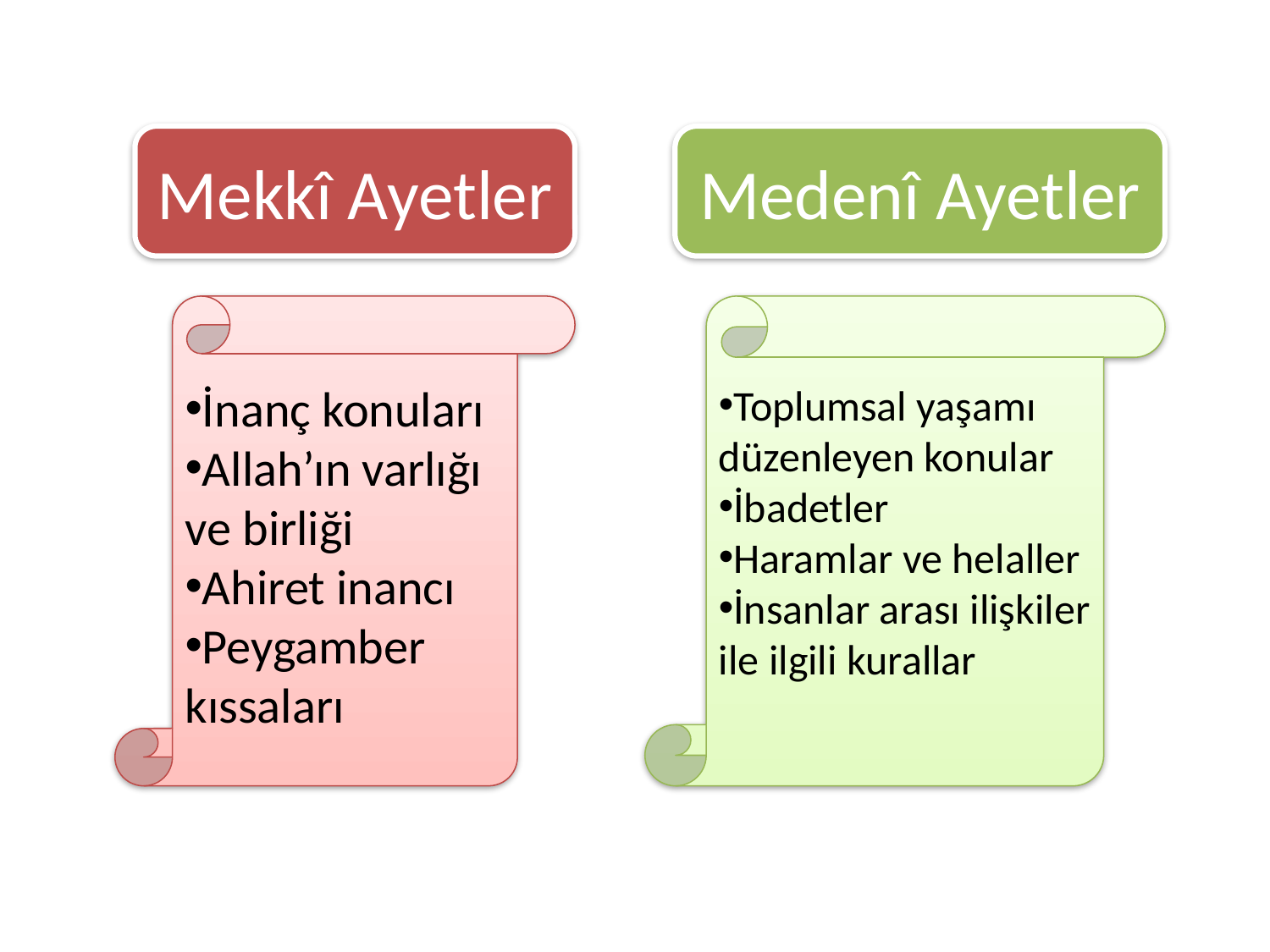

Mekkî Ayetler
Medenî Ayetler
İnanç konuları
Allah’ın varlığı ve birliği
Ahiret inancı
Peygamber kıssaları
Toplumsal yaşamı düzenleyen konular
İbadetler
Haramlar ve helaller
İnsanlar arası ilişkiler ile ilgili kurallar